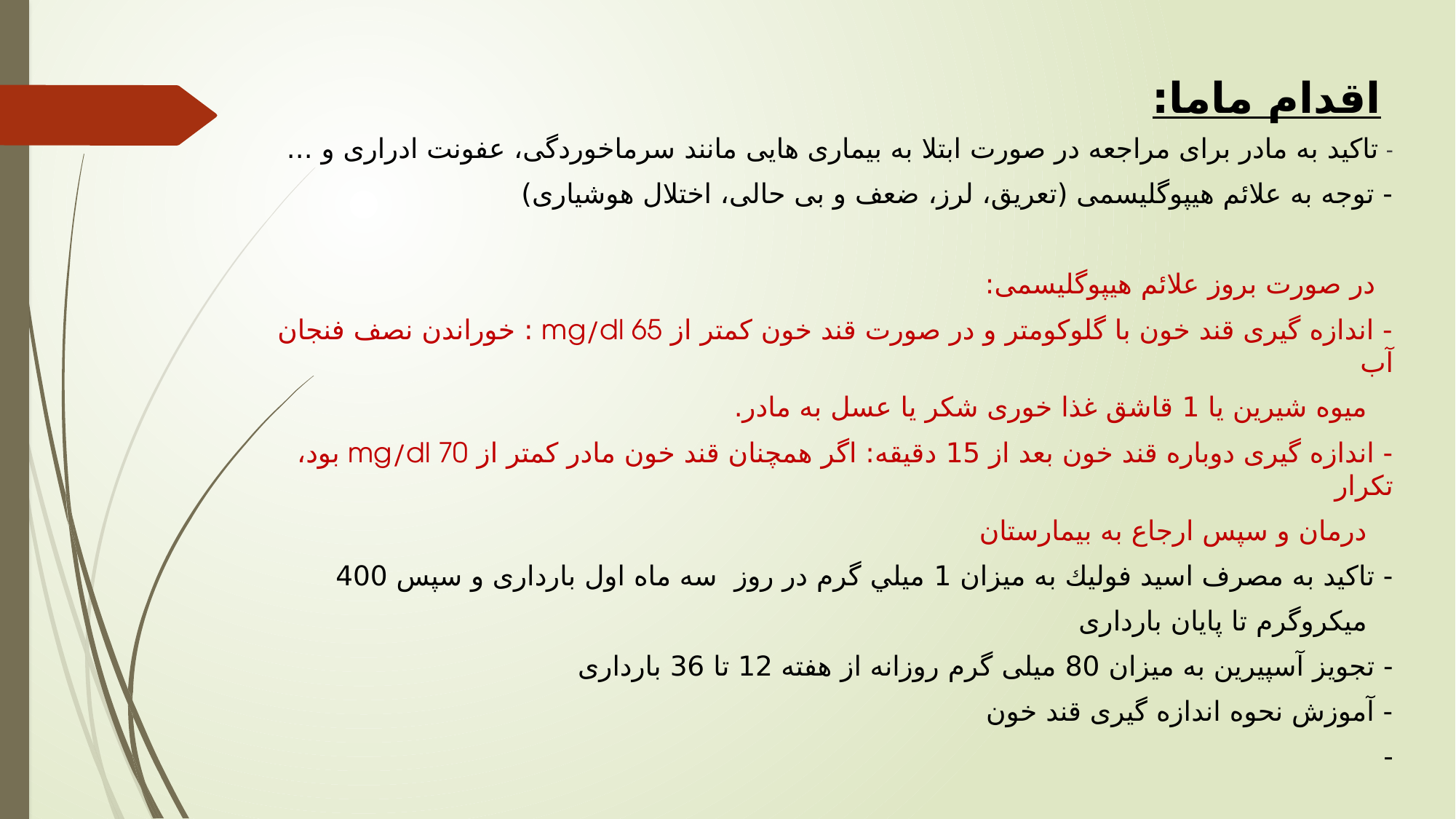

# اقدام ماما:
- تاکید به مادر برای مراجعه در صورت ابتلا به بیماری هایی مانند سرماخوردگی، عفونت ادراری و ...
- توجه به علائم هیپوگلیسمی (تعریق، لرز، ضعف و بی حالی، اختلال هوشیاری)

  در صورت بروز علائم هیپوگلیسمی:
- اندازه گیری قند خون با گلوکومتر و در صورت قند خون کمتر از mg/dl 65 : خوراندن نصف فنجان آب
   میوه شیرین یا 1 قاشق غذا خوری شکر یا عسل به مادر.
- اندازه گیری دوباره قند خون بعد از 15 دقیقه: اگر همچنان قند خون مادر کمتر از mg/dl 70 بود، تکرار
   درمان و سپس ارجاع به بیمارستان
- تاكيد به مصرف اسيد فوليك به ميزان 1 ميلي گرم در روز  سه ماه اول بارداری و سپس 400
   میکروگرم تا پایان بارداری
- تجویز آسپیرین به میزان 80 میلی گرم روزانه از هفته 12 تا 36 بارداری
- آموزش نحوه اندازه گیری قند خون
-